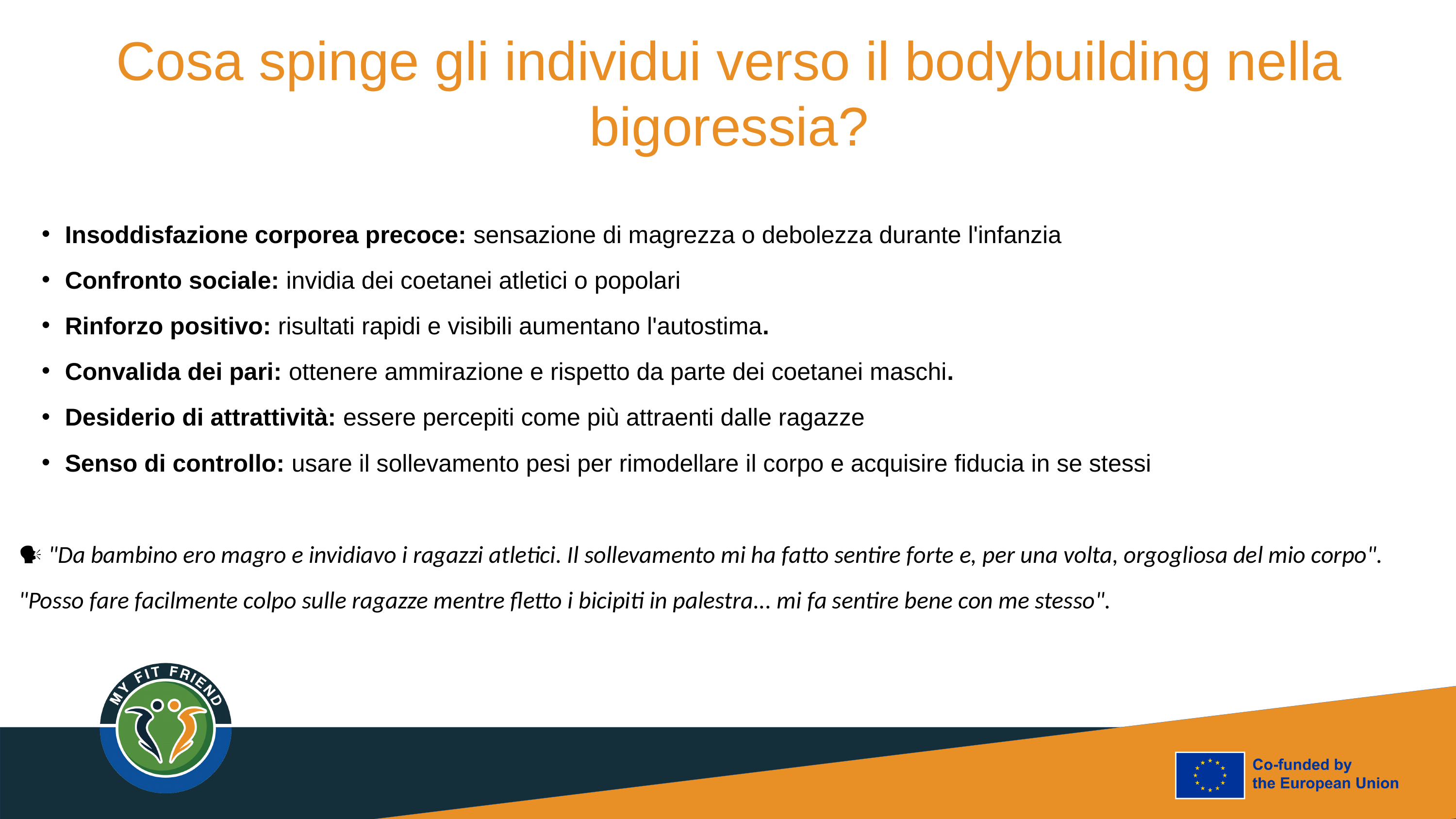

Cosa spinge gli individui verso il bodybuilding nella bigoressia?

Insoddisfazione corporea precoce: sensazione di magrezza o debolezza durante l'infanzia
Confronto sociale: invidia dei coetanei atletici o popolari
Rinforzo positivo: risultati rapidi e visibili aumentano l'autostima.
Convalida dei pari: ottenere ammirazione e rispetto da parte dei coetanei maschi.
Desiderio di attrattività: essere percepiti come più attraenti dalle ragazze
Senso di controllo: usare il sollevamento pesi per rimodellare il corpo e acquisire fiducia in se stessi

🗣 "Da bambino ero magro e invidiavo i ragazzi atletici. Il sollevamento mi ha fatto sentire forte e, per una volta, orgogliosa del mio corpo".
"Posso fare facilmente colpo sulle ragazze mentre fletto i bicipiti in palestra... mi fa sentire bene con me stesso".